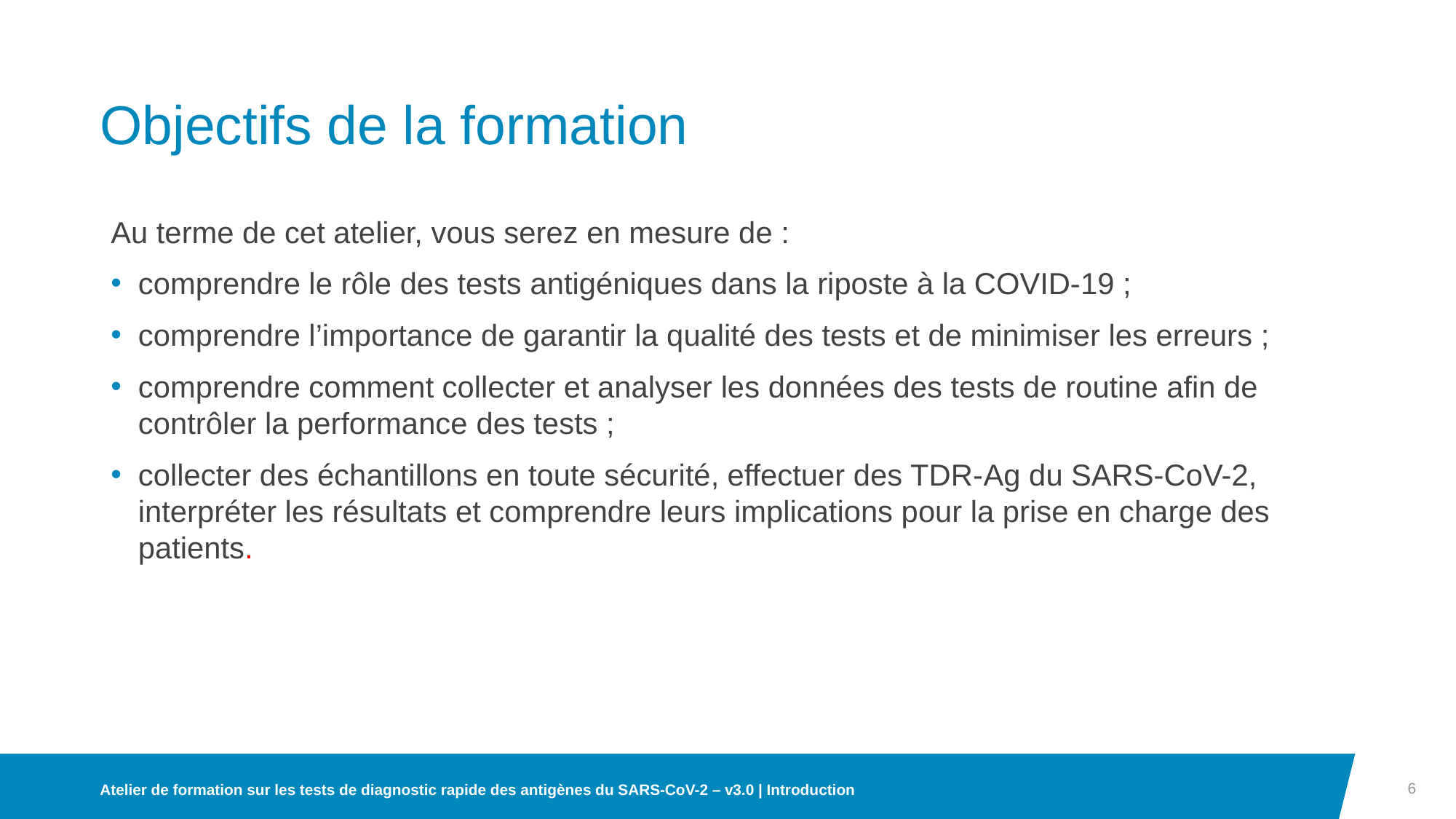

# Objectifs de la formation
Au terme de cet atelier, vous serez en mesure de :
comprendre le rôle des tests antigéniques dans la riposte à la COVID-19 ;
comprendre l’importance de garantir la qualité des tests et de minimiser les erreurs ;
comprendre comment collecter et analyser les données des tests de routine afin de contrôler la performance des tests ;
collecter des échantillons en toute sécurité, effectuer des TDR-Ag du SARS-CoV-2, interpréter les résultats et comprendre leurs implications pour la prise en charge des patients.

6
Atelier de formation sur les tests de diagnostic rapide des antigènes du SARS-CoV-2 – v3.0 | Introduction